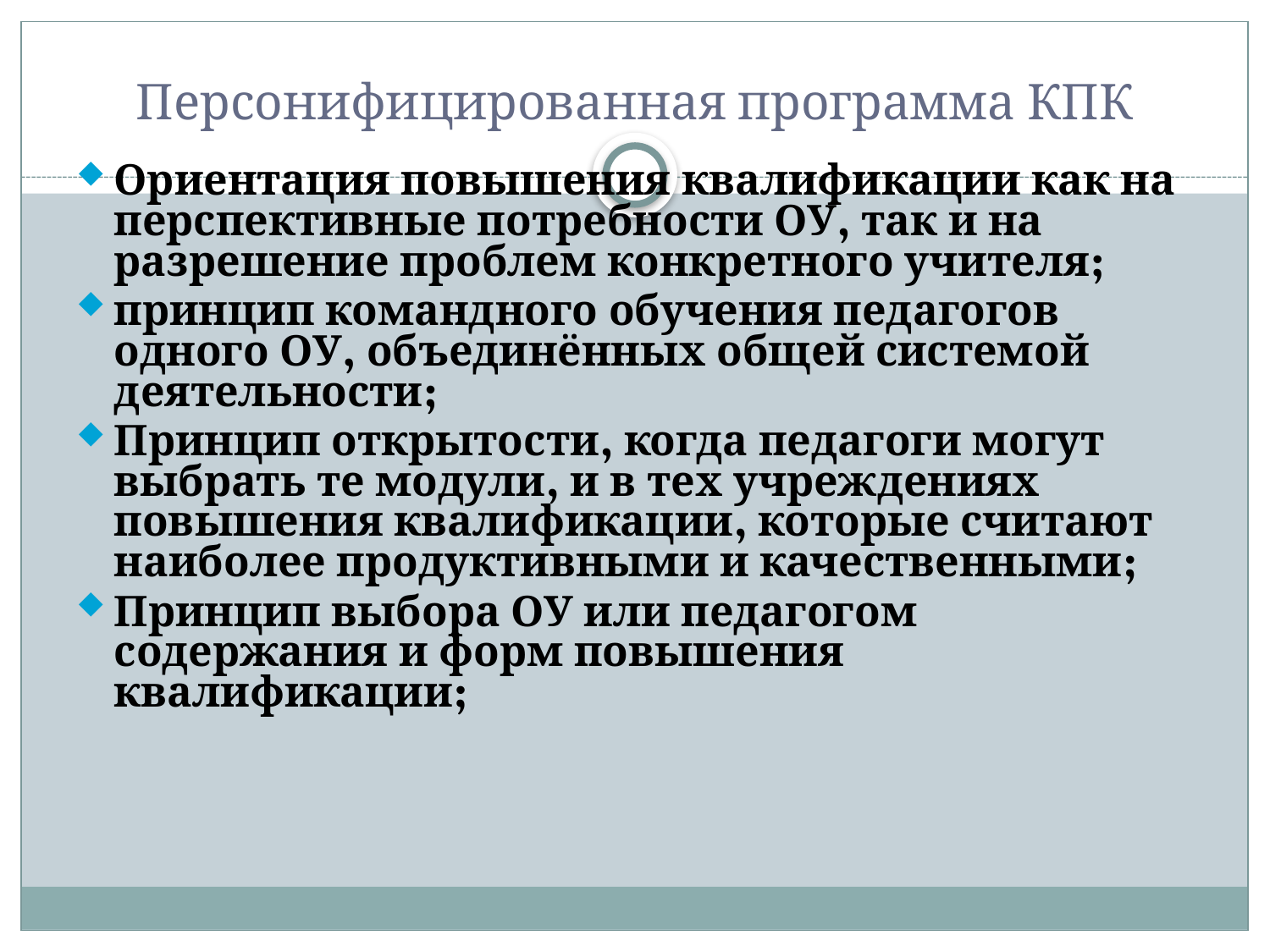

# Персонифицированная программа КПК
Ориентация повышения квалификации как на перспективные потребности ОУ, так и на разрешение проблем конкретного учителя;
принцип командного обучения педагогов одного ОУ, объединённых общей системой деятельности;
Принцип открытости, когда педагоги могут выбрать те модули, и в тех учреждениях повышения квалификации, которые считают наиболее продуктивными и качественными;
Принцип выбора ОУ или педагогом содержания и форм повышения квалификации;